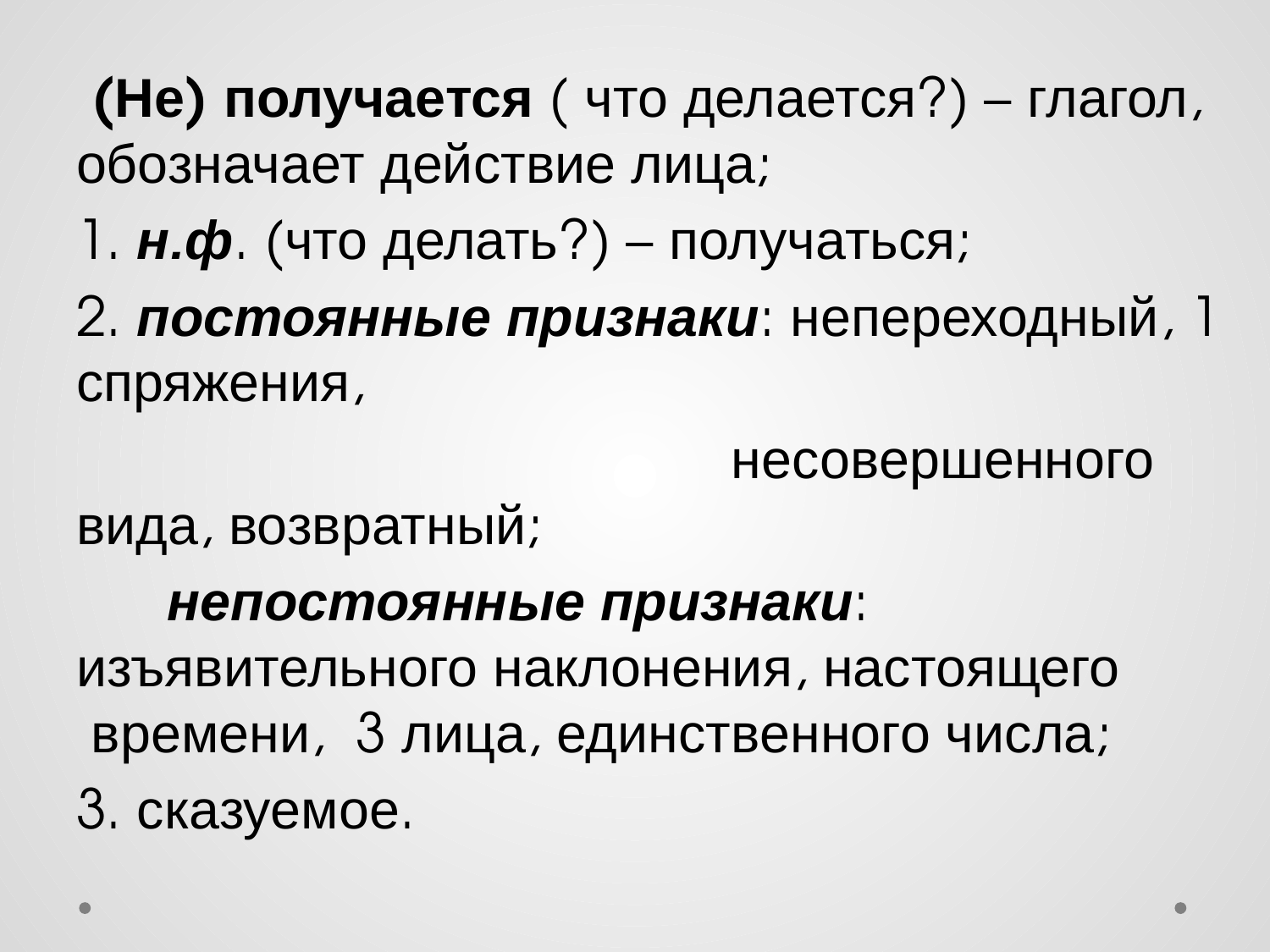

#
 (Не) получается ( что делается?) – глагол, обозначает действие лица;
1. н.ф. (что делать?) – получаться;
2. постоянные признаки: непереходный, 1 спряжения,
                                           несовершенного вида, возвратный;
      непостоянные признаки: изъявительного наклонения, настоящего  времени,  3 лица, единственного числа;
3. сказуемое.